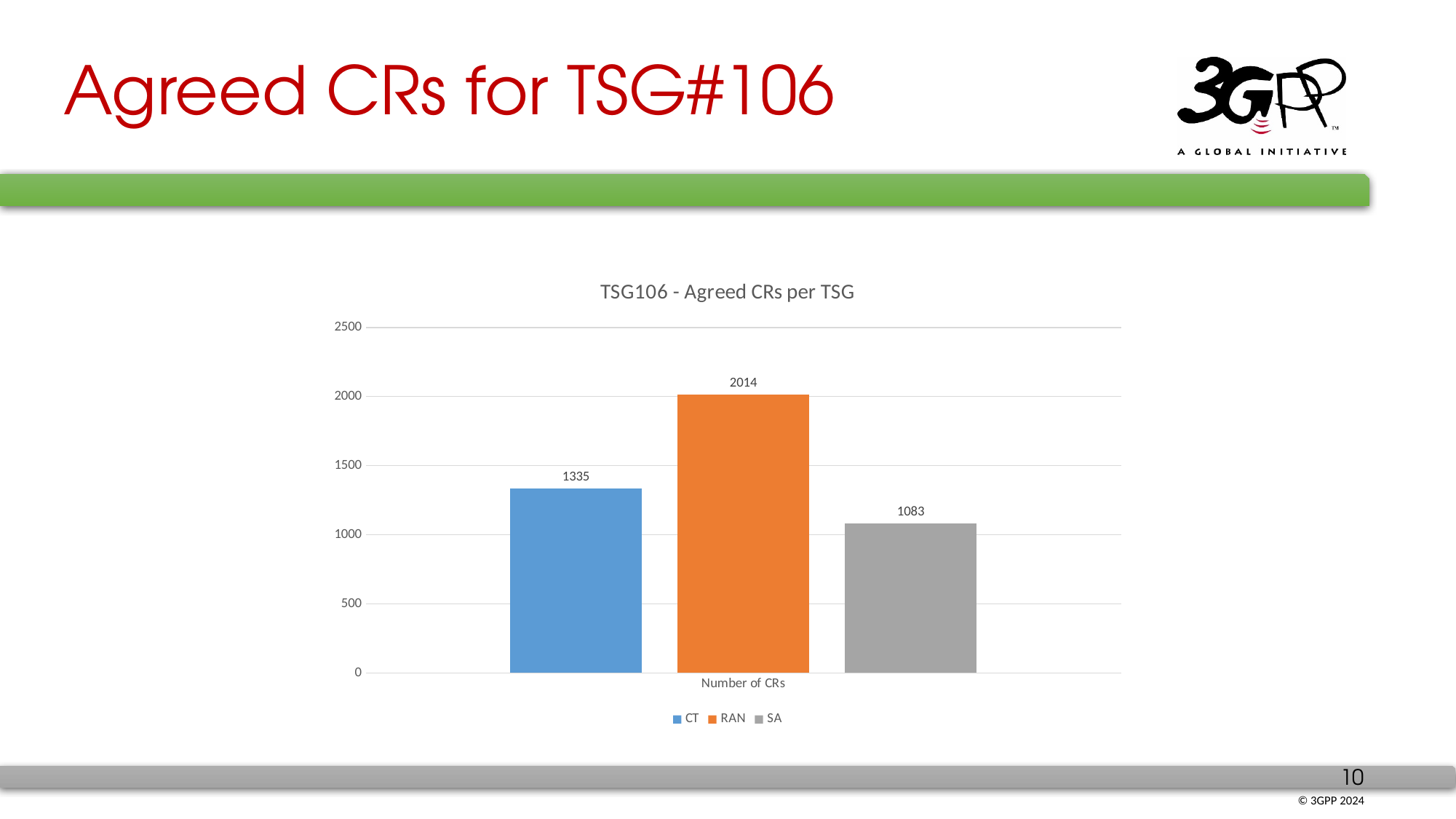

# Agreed CRs for TSG#106

### Chart: TSG106 - Agreed CRs per TSG

| Category | CT | RAN | SA |
|---|---|---|---|
| Number of CRs | 1335.0 | 2014.0 | 1083.0 |